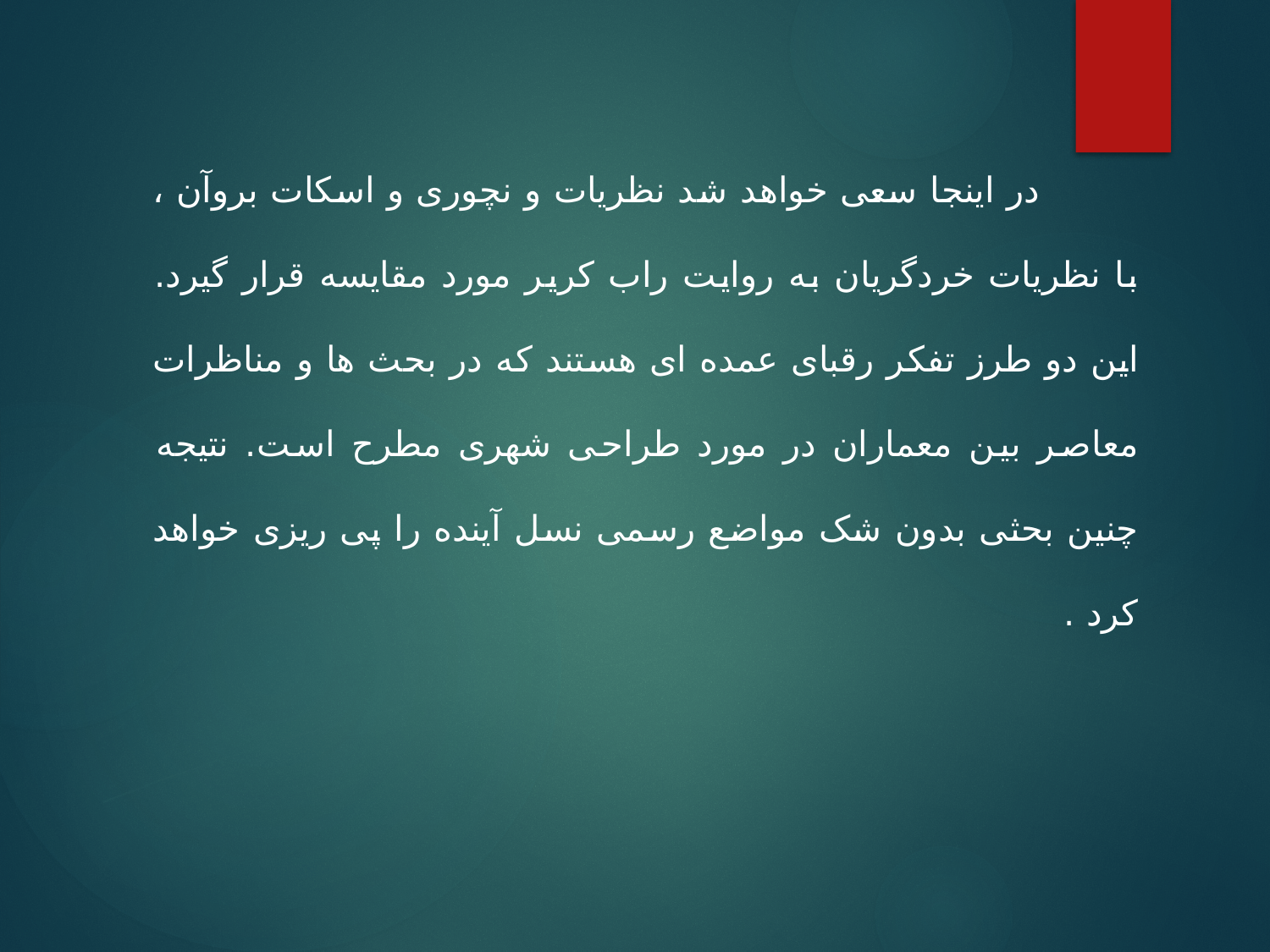

در اینجا سعی خواهد شد نظریات و نچوری و اسکات بروآن ، با نظریات خردگریان به روایت راب کریر مورد مقایسه قرار گیرد. این دو طرز تفکر رقبای عمده ای هستند که در بحث ها و مناظرات معاصر بین معماران در مورد طراحی شهری مطرح است. نتیجه چنین بحثی بدون شک مواضع رسمی نسل آینده را پی ریزی خواهد کرد .